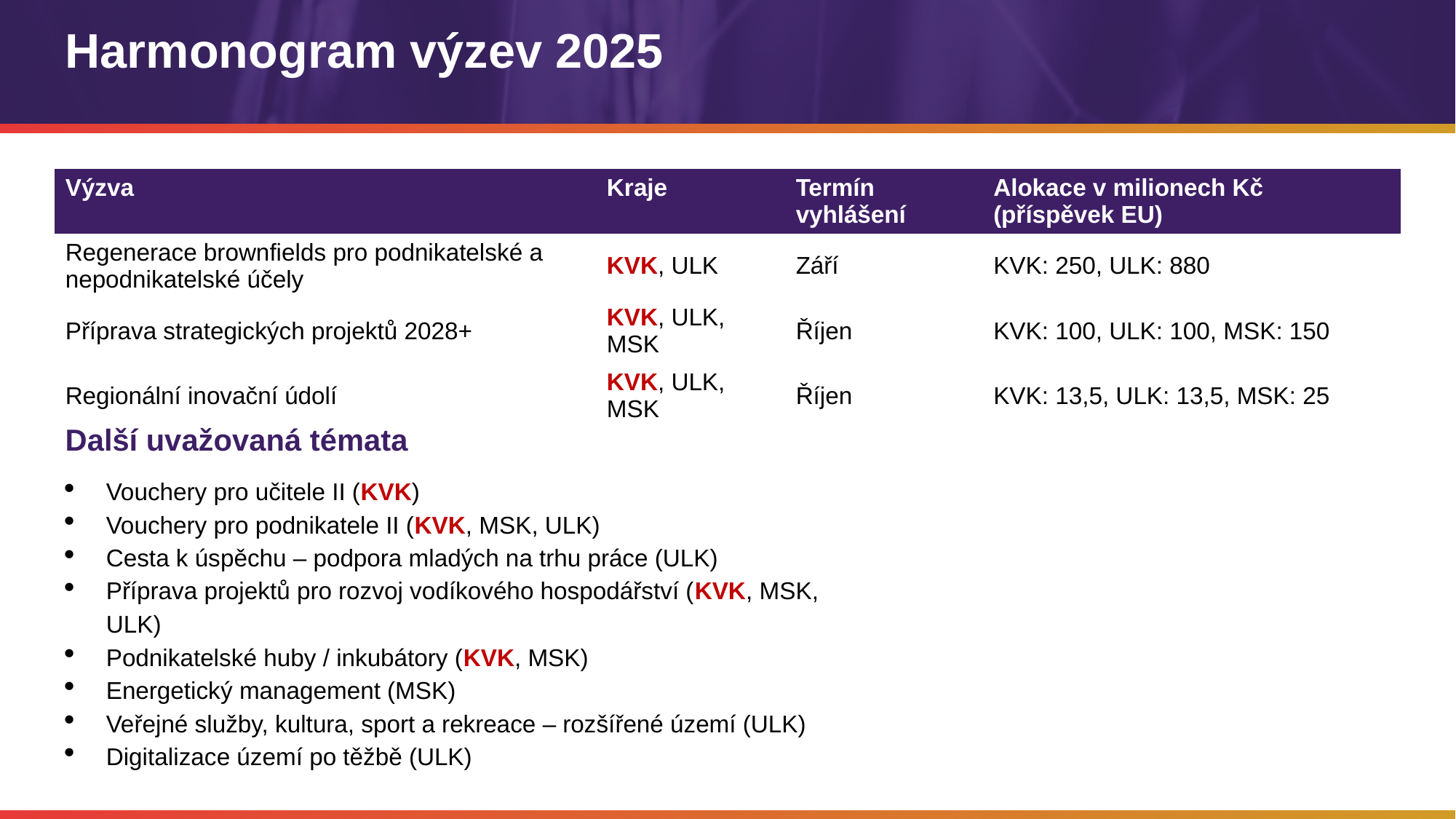

# Harmonogram výzev 2025
| Výzva | Kraje | Termín vyhlášení | Alokace v milionech Kč (příspěvek EU) |
| --- | --- | --- | --- |
| Regenerace brownfields pro podnikatelské a nepodnikatelské účely | KVK, ULK | Září | KVK: 250, ULK: 880 |
| Příprava strategických projektů 2028+ | KVK, ULK, MSK | Říjen | KVK: 100, ULK: 100, MSK: 150 |
| Regionální inovační údolí | KVK, ULK, MSK | Říjen | KVK: 13,5, ULK: 13,5, MSK: 25 |
Další uvažovaná témata
Vouchery pro učitele II (KVK)
Vouchery pro podnikatele II (KVK, MSK, ULK)
Cesta k úspěchu – podpora mladých na trhu práce (ULK)
Příprava projektů pro rozvoj vodíkového hospodářství (KVK, MSK, ULK)
Podnikatelské huby / inkubátory (KVK, MSK)
Energetický management (MSK)
Veřejné služby, kultura, sport a rekreace – rozšířené území (ULK)
Digitalizace území po těžbě (ULK)